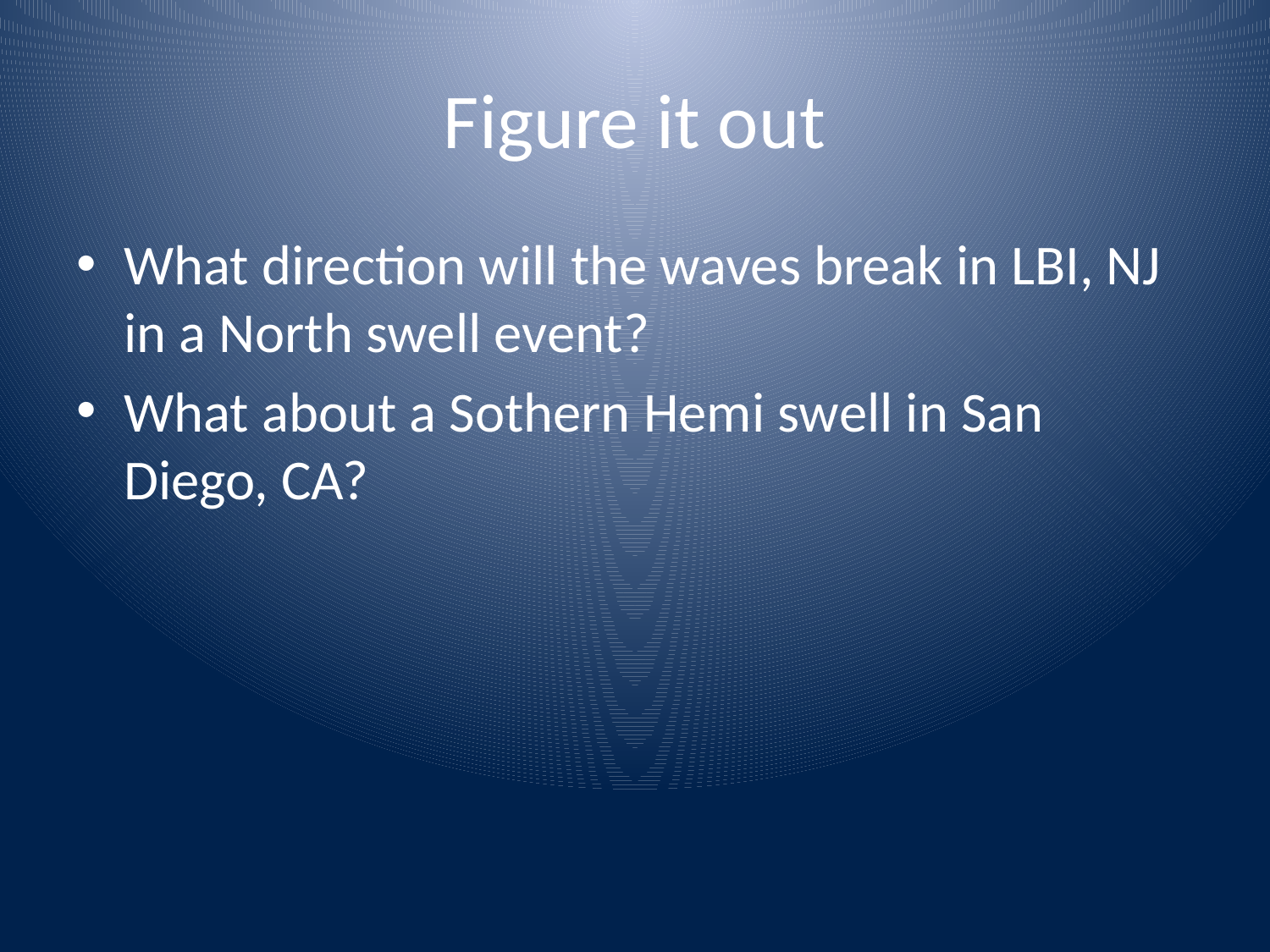

# Figure it out
What direction will the waves break in LBI, NJ in a North swell event?
What about a Sothern Hemi swell in San Diego, CA?